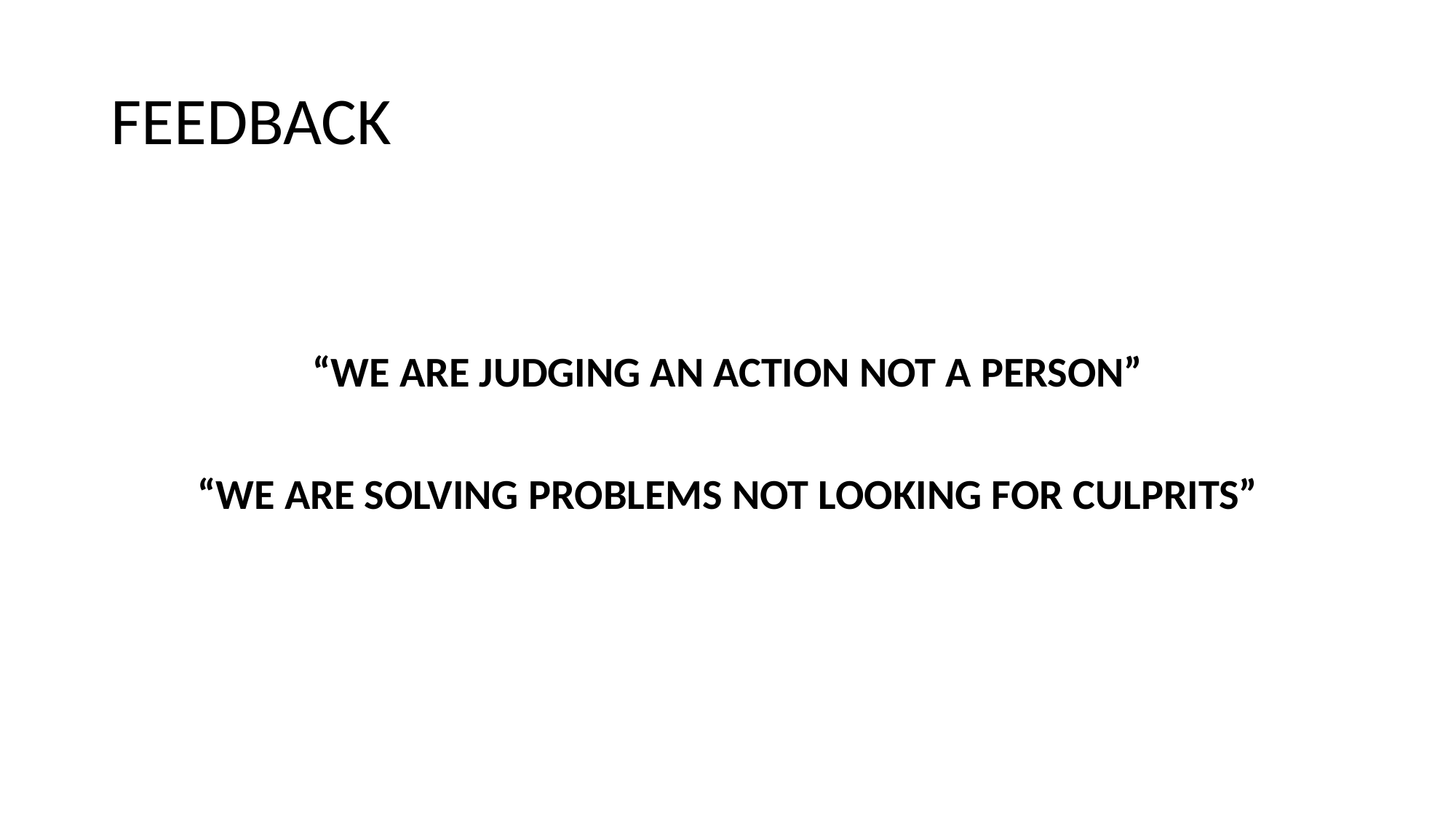

# FEEDBACK

“WE ARE JUDGING AN ACTION NOT A PERSON”

“WE ARE SOLVING PROBLEMS NOT LOOKING FOR CULPRITS”